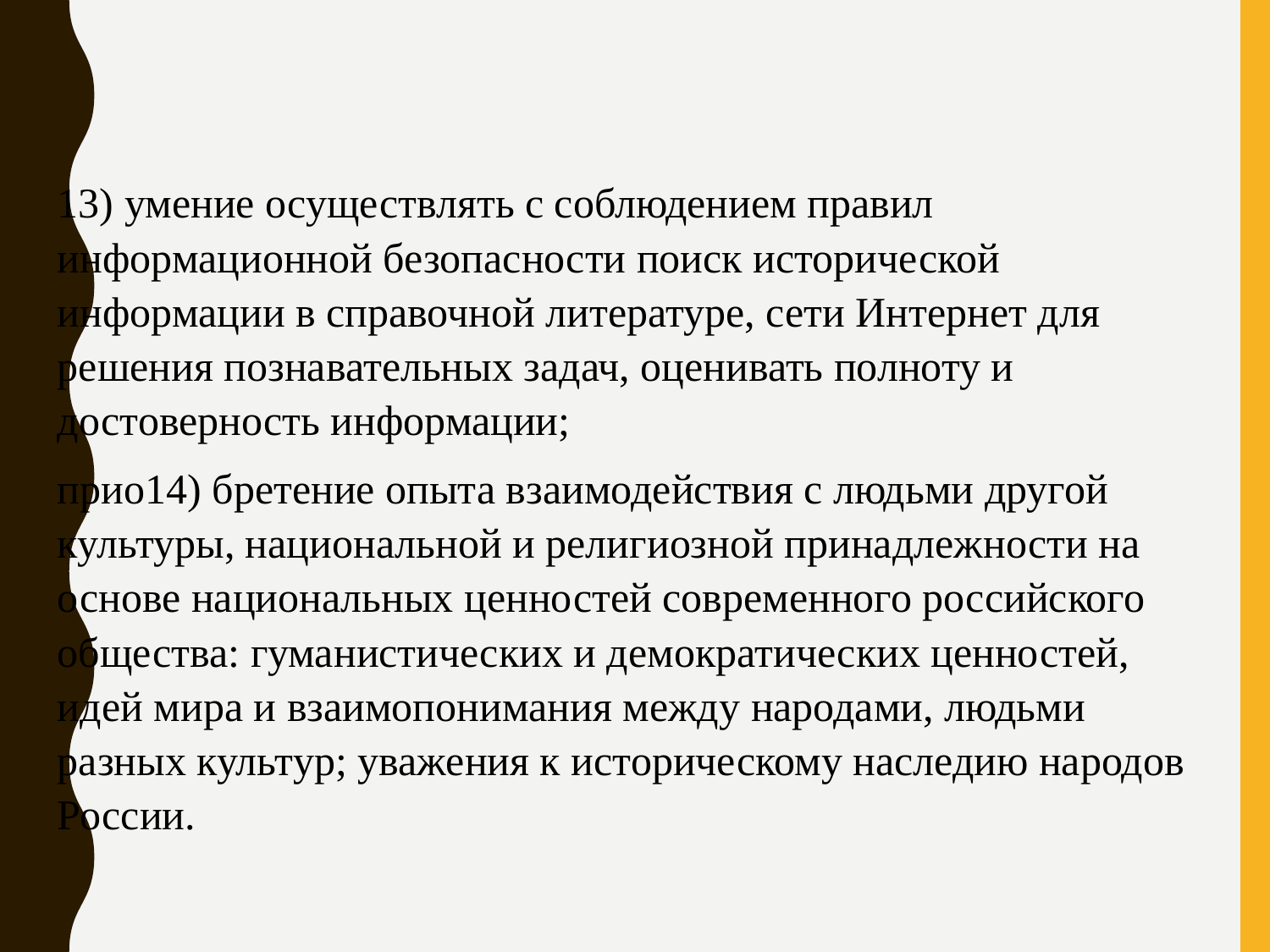

13) умение осуществлять с соблюдением правил информационной безопасности поиск исторической информации в справочной литературе, сети Интернет для решения познавательных задач, оценивать полноту и достоверность информации;
прио14) бретение опыта взаимодействия с людьми другой культуры, национальной и религиозной принадлежности на основе национальных ценностей современного российского общества: гуманистических и демократических ценностей, идей мира и взаимопонимания между народами, людьми разных культур; уважения к историческому наследию народов России.